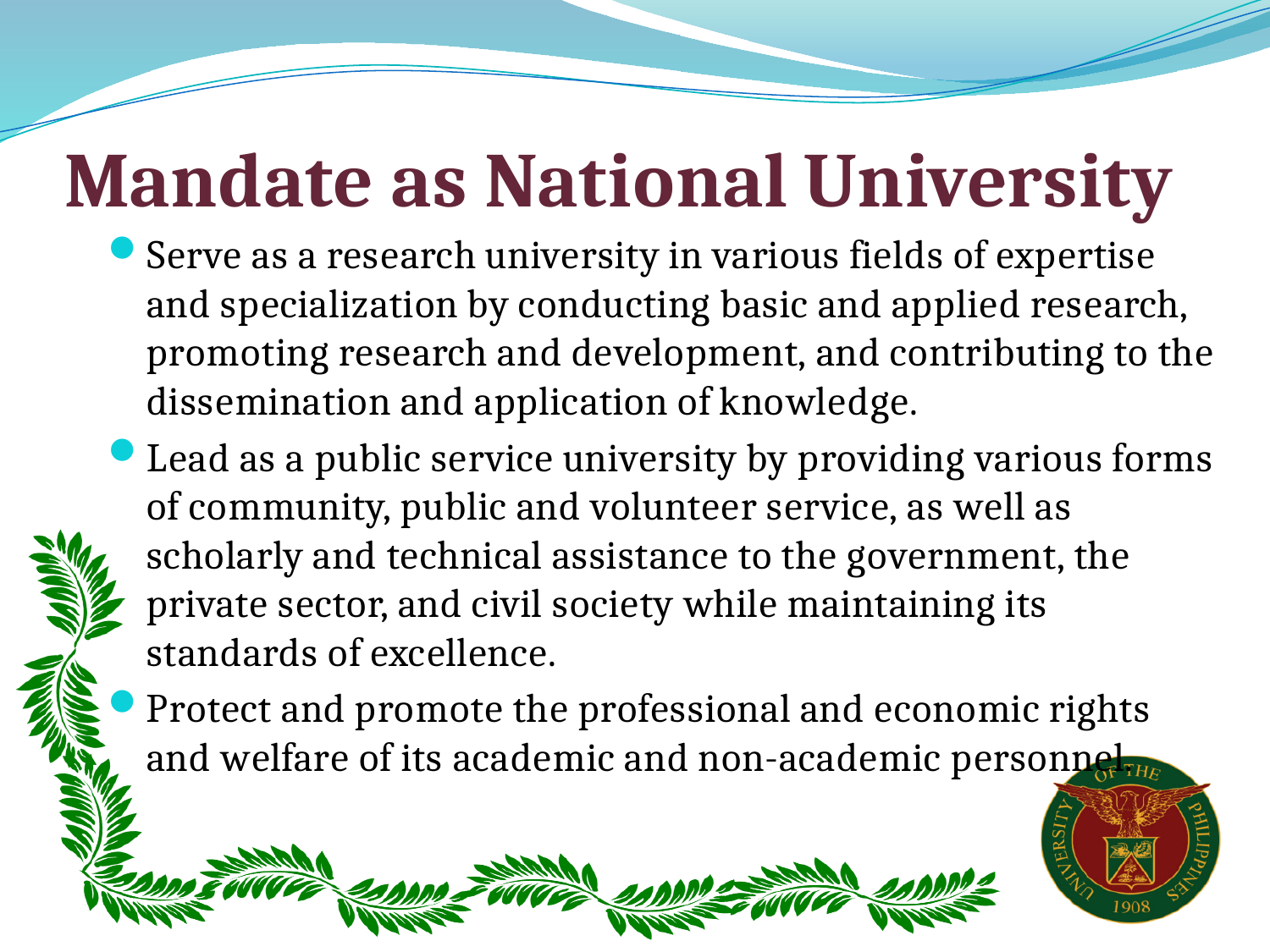

# Mandate as National University
Serve as a research university in various fields of expertise and specialization by conducting basic and applied research, promoting research and development, and contributing to the dissemination and application of knowledge.
Lead as a public service university by providing various forms of community, public and volunteer service, as well as scholarly and technical assistance to the government, the private sector, and civil society while maintaining its standards of excellence.
Protect and promote the professional and economic rights and welfare of its academic and non-academic personnel.